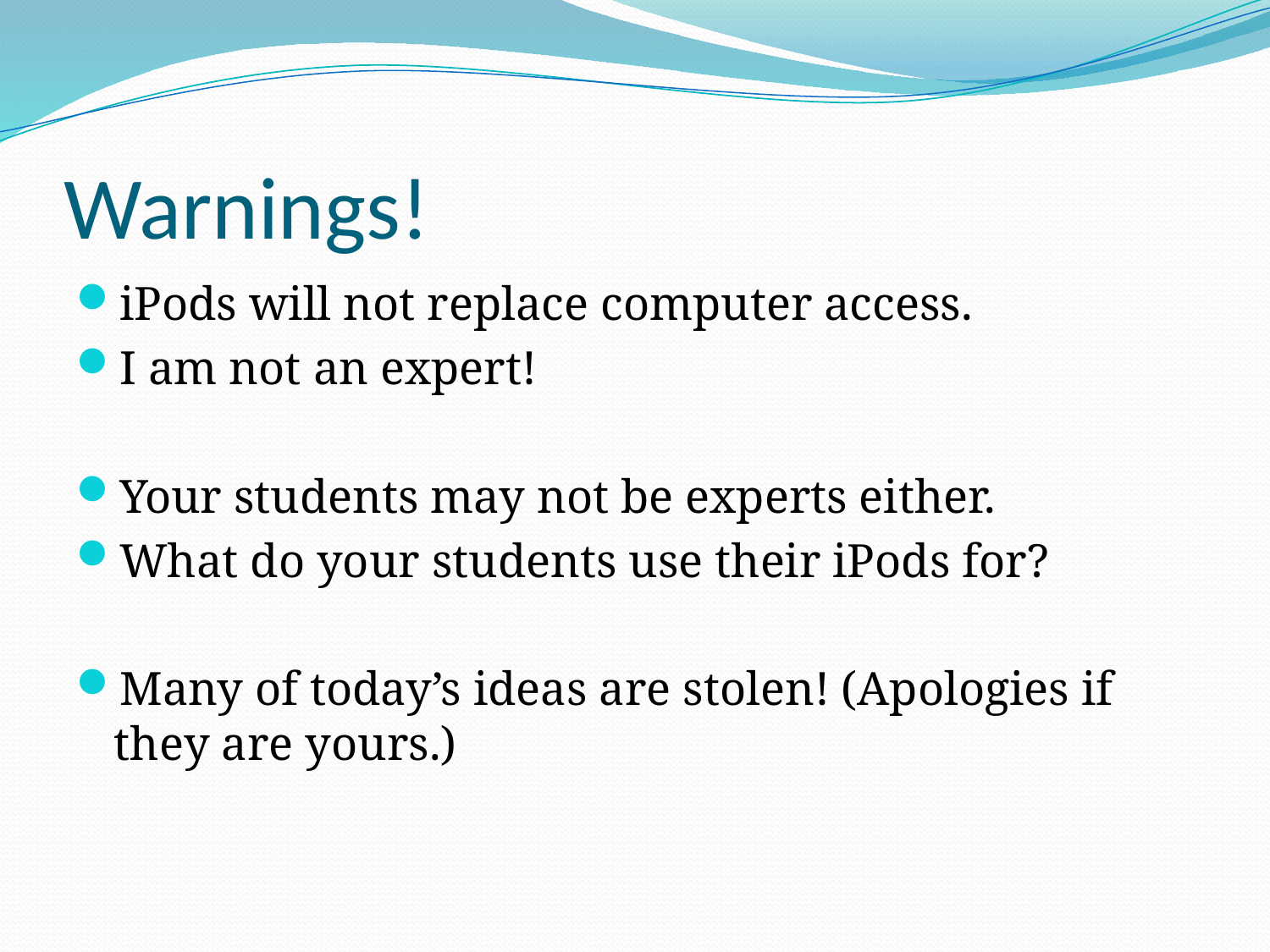

# Warnings!
iPods will not replace computer access.
I am not an expert!

Your students may not be experts either.
What do your students use their iPods for?

Many of today’s ideas are stolen! (Apologies if they are yours.)